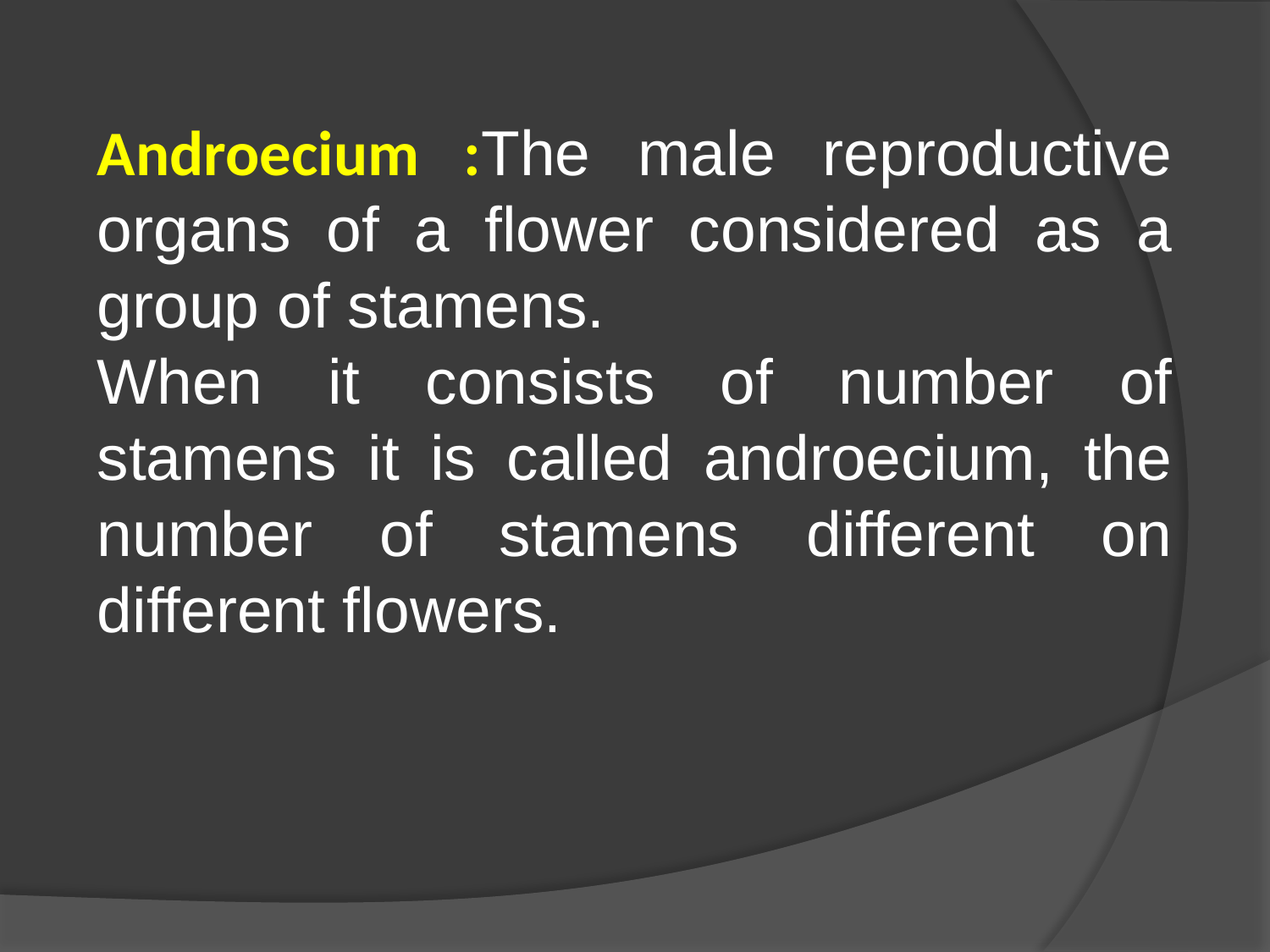

Androecium :The male reproductive organs of a flower considered as a group of stamens.
When it consists of number of stamens it is called androecium, the number of stamens different on different flowers.